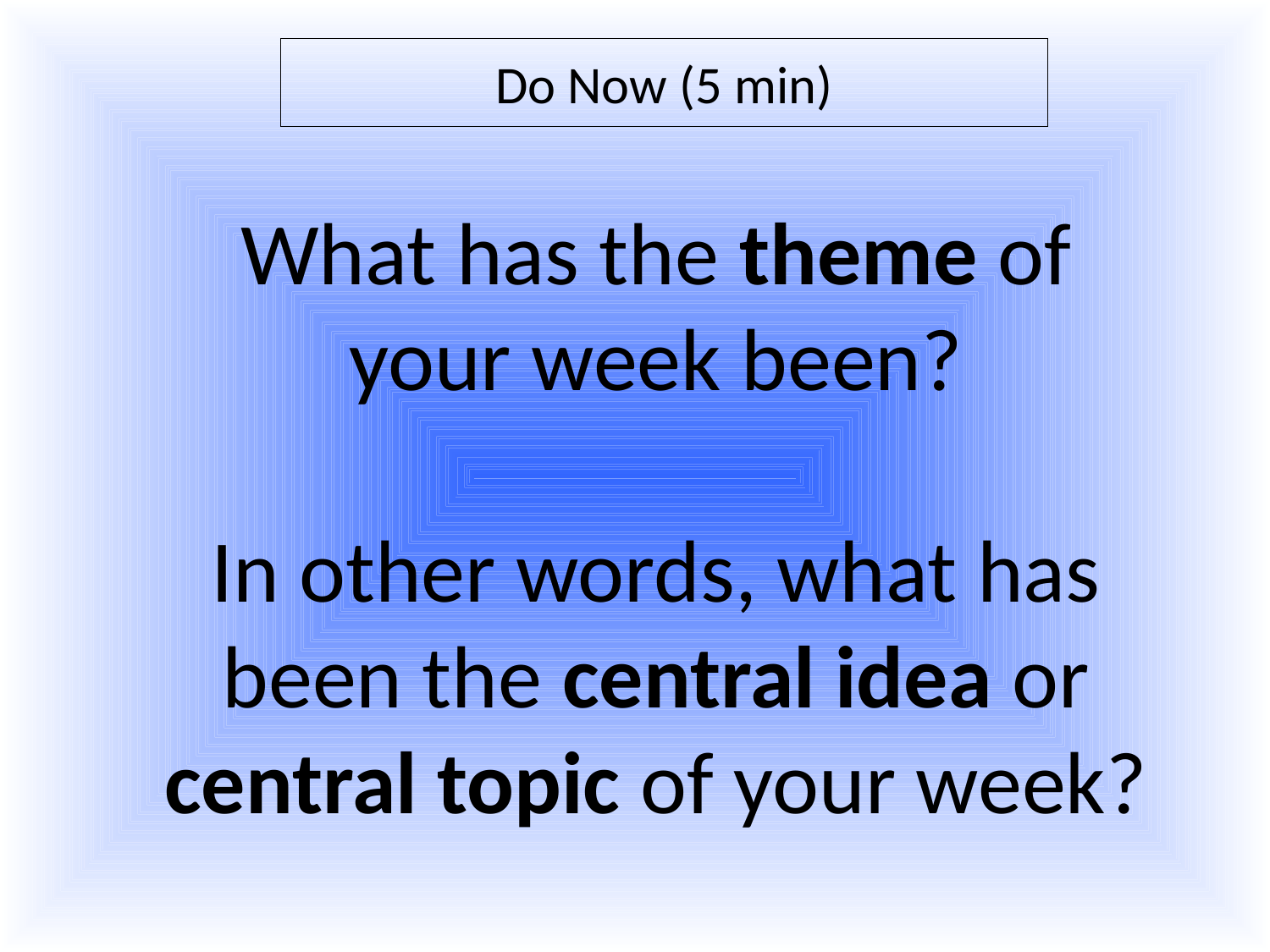

Do Now (5 min)
What has the theme of your week been?

In other words, what has been the central idea or central topic of your week?